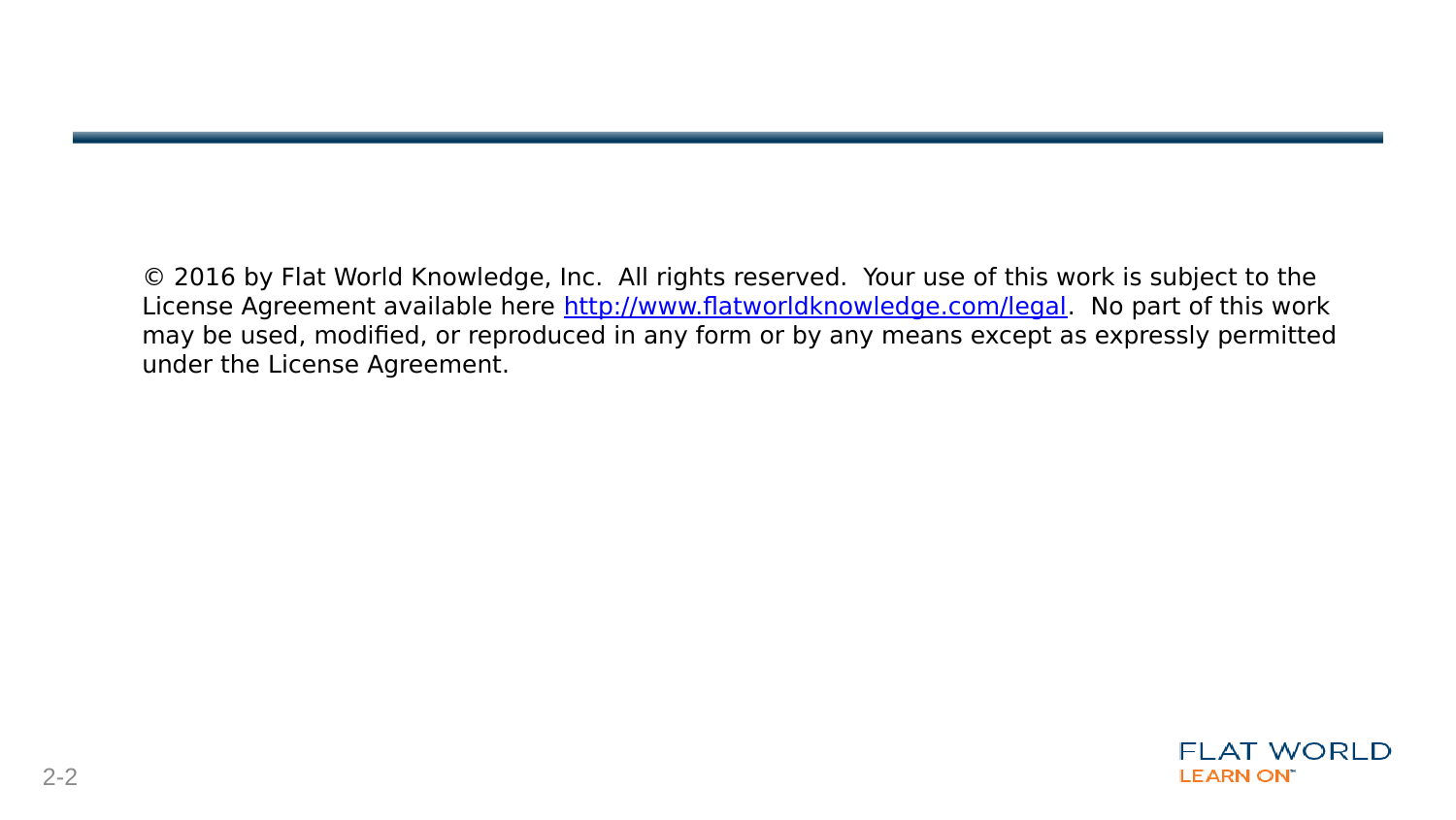

© 2016 by Flat World Knowledge, Inc.  All rights reserved.  Your use of this work is subject to the License Agreement available here http://www.flatworldknowledge.com/legal.  No part of this work may be used, modified, or reproduced in any form or by any means except as expressly permitted under the License Agreement.
2-2